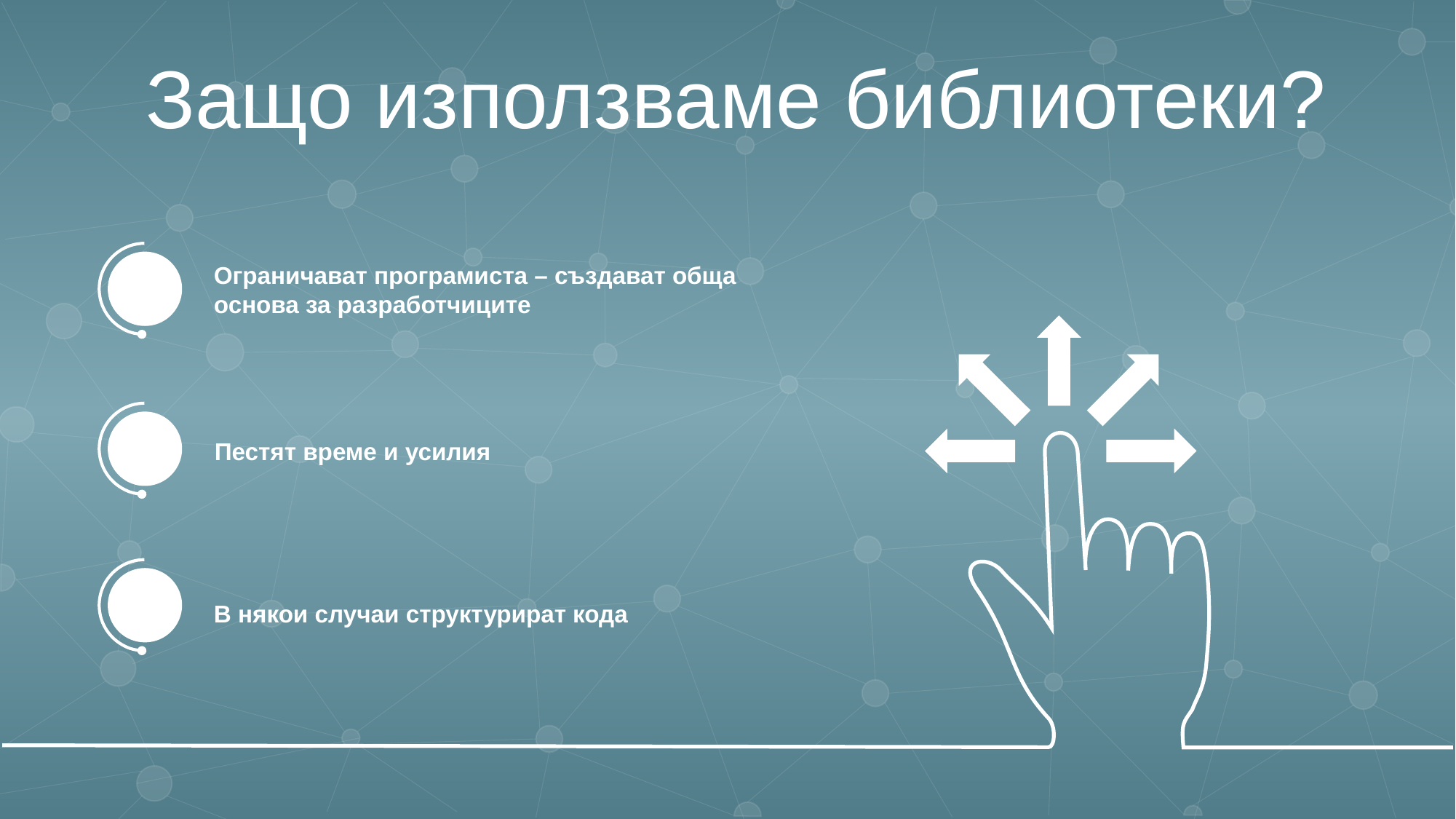

Защо използваме библиотеки?

Ограничават програмиста – създават обща основа за разработчиците

Пестят време и усилия

В някои случаи структурират кода